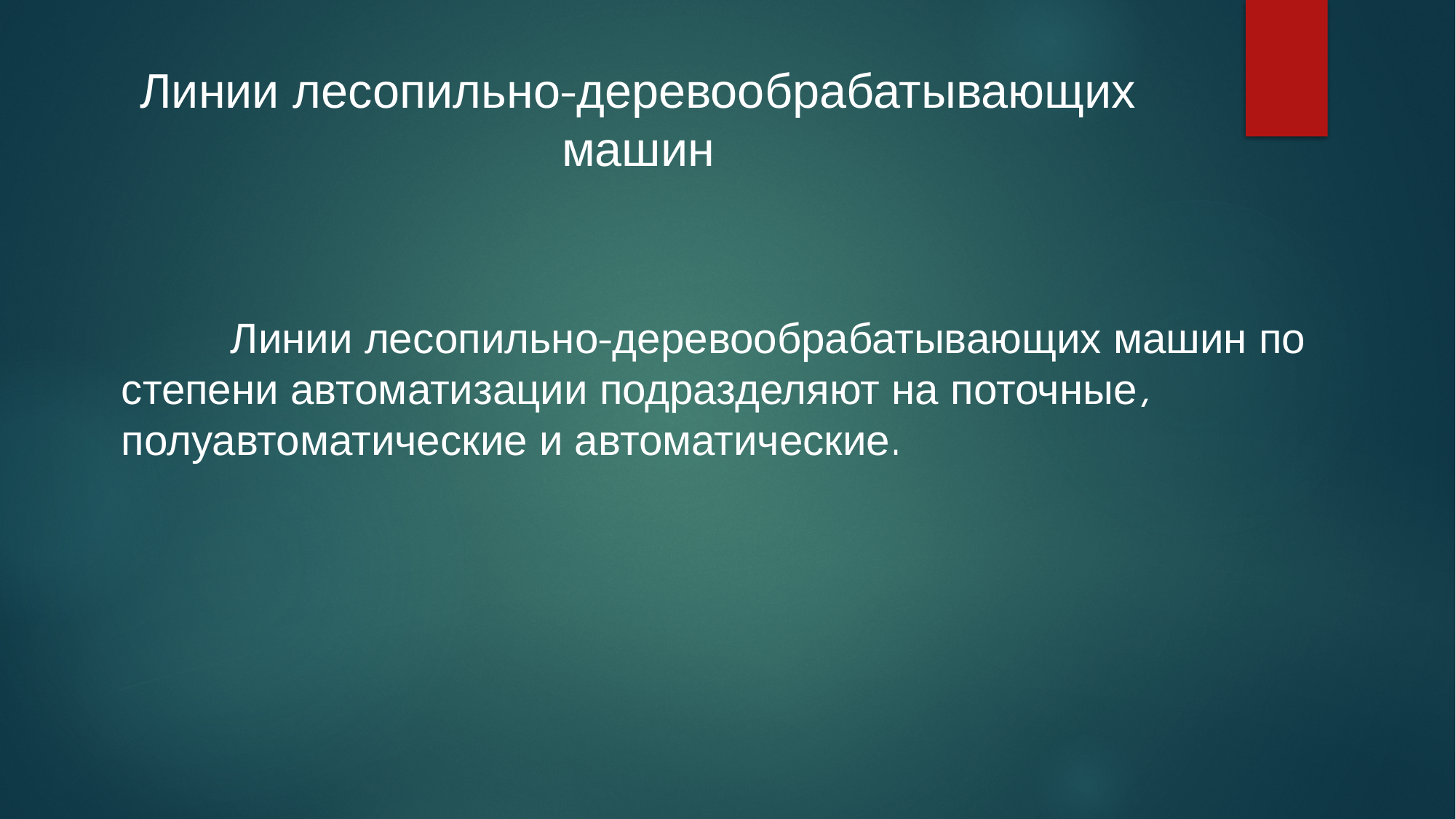

# Линии лесопильно-деревообрабатывающих машин
	Линии лесопильно-деревообрабатывающих машин по степени автоматизации подразделяют на поточные, полуавтоматические и автоматические.